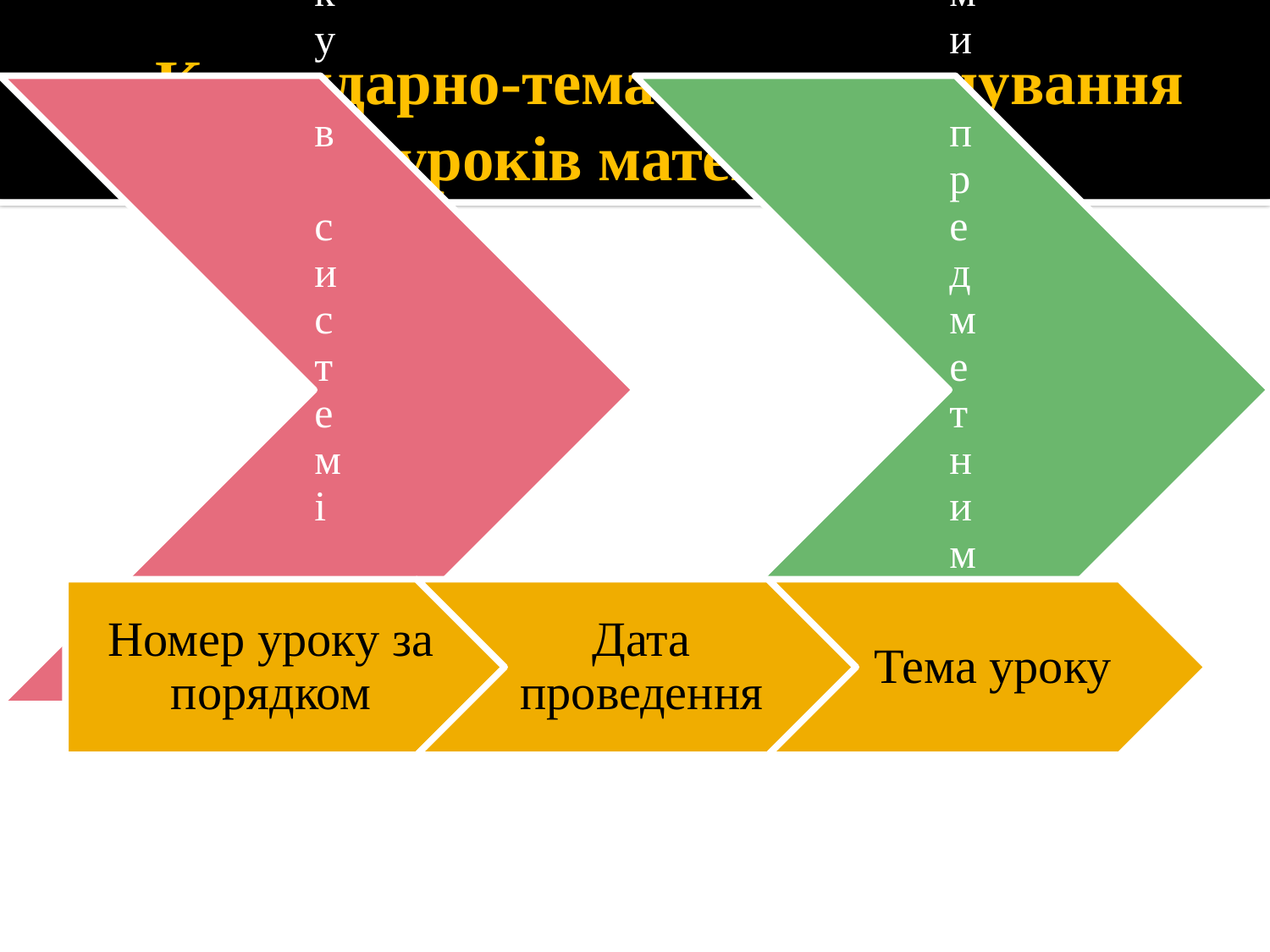

# Календарно-тематичне планування уроків математики

Номер уроку за порядком
Дата проведення
Тема уроку